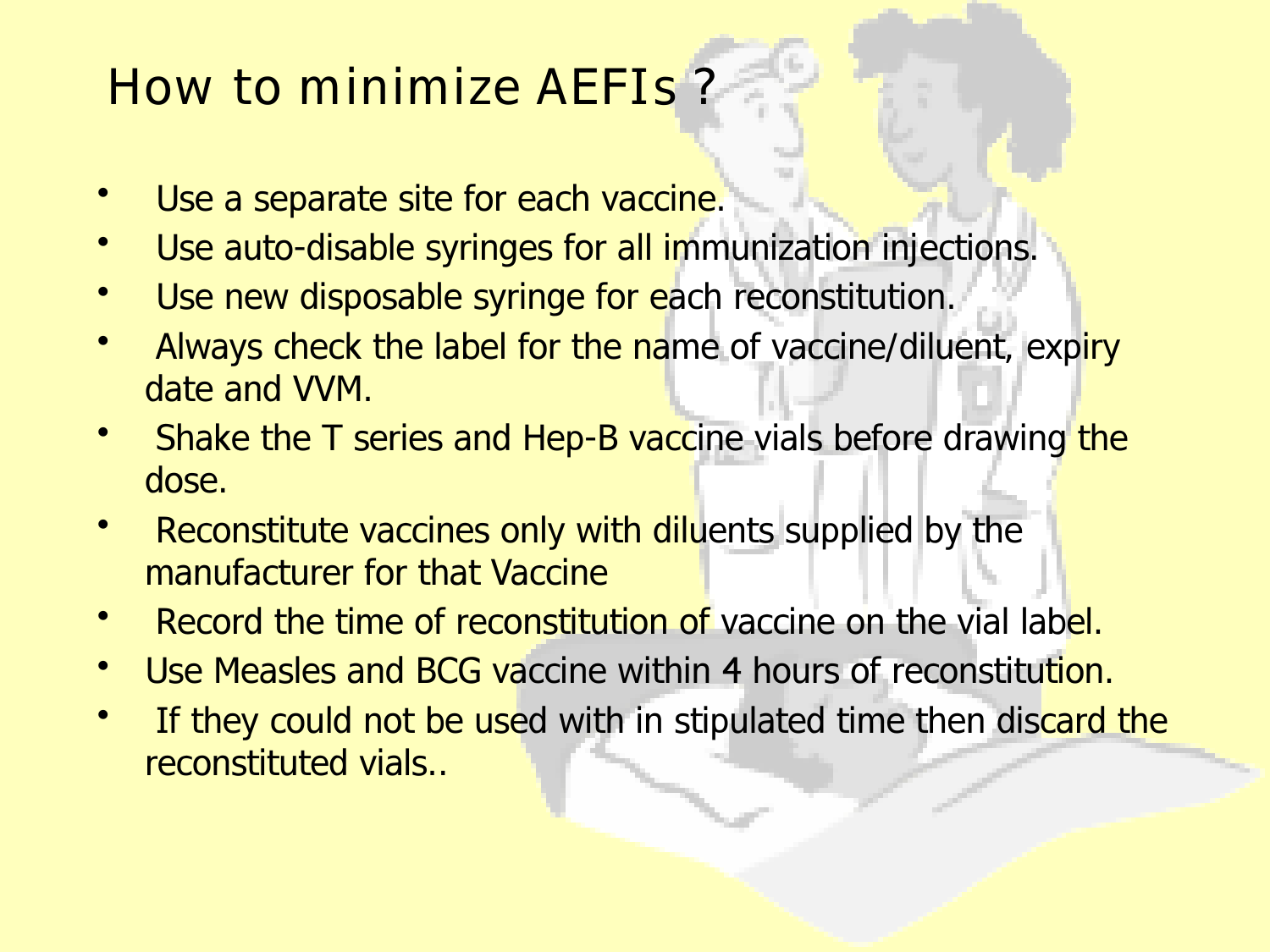

# How to minimize AEFIs ?
 Use a separate site for each vaccine.
 Use auto-disable syringes for all immunization injections.
 Use new disposable syringe for each reconstitution.
 Always check the label for the name of vaccine/diluent, expiry date and VVM.
 Shake the T series and Hep-B vaccine vials before drawing the dose.
 Reconstitute vaccines only with diluents supplied by the manufacturer for that Vaccine
 Record the time of reconstitution of vaccine on the vial label.
Use Measles and BCG vaccine within 4 hours of reconstitution.
 If they could not be used with in stipulated time then discard the reconstituted vials..